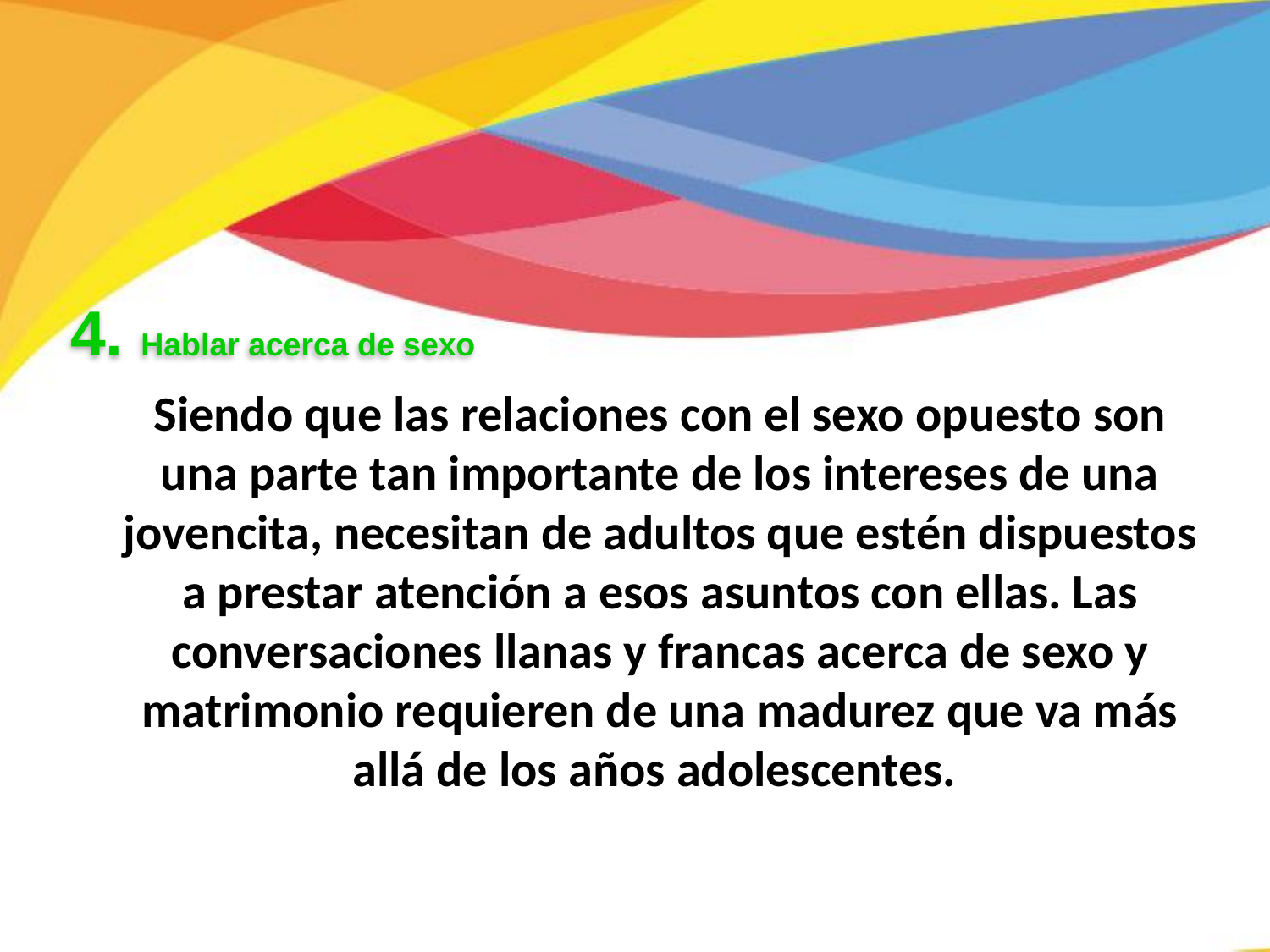

4. Hablar acerca de sexo
Siendo que las relaciones con el sexo opuesto son una parte tan importante de los intereses de una jovencita, necesitan de adultos que estén dispuestos a prestar atención a esos asuntos con ellas. Las conversaciones llanas y francas acerca de sexo y matrimonio requieren de una madurez que va más allá de los años adolescentes.